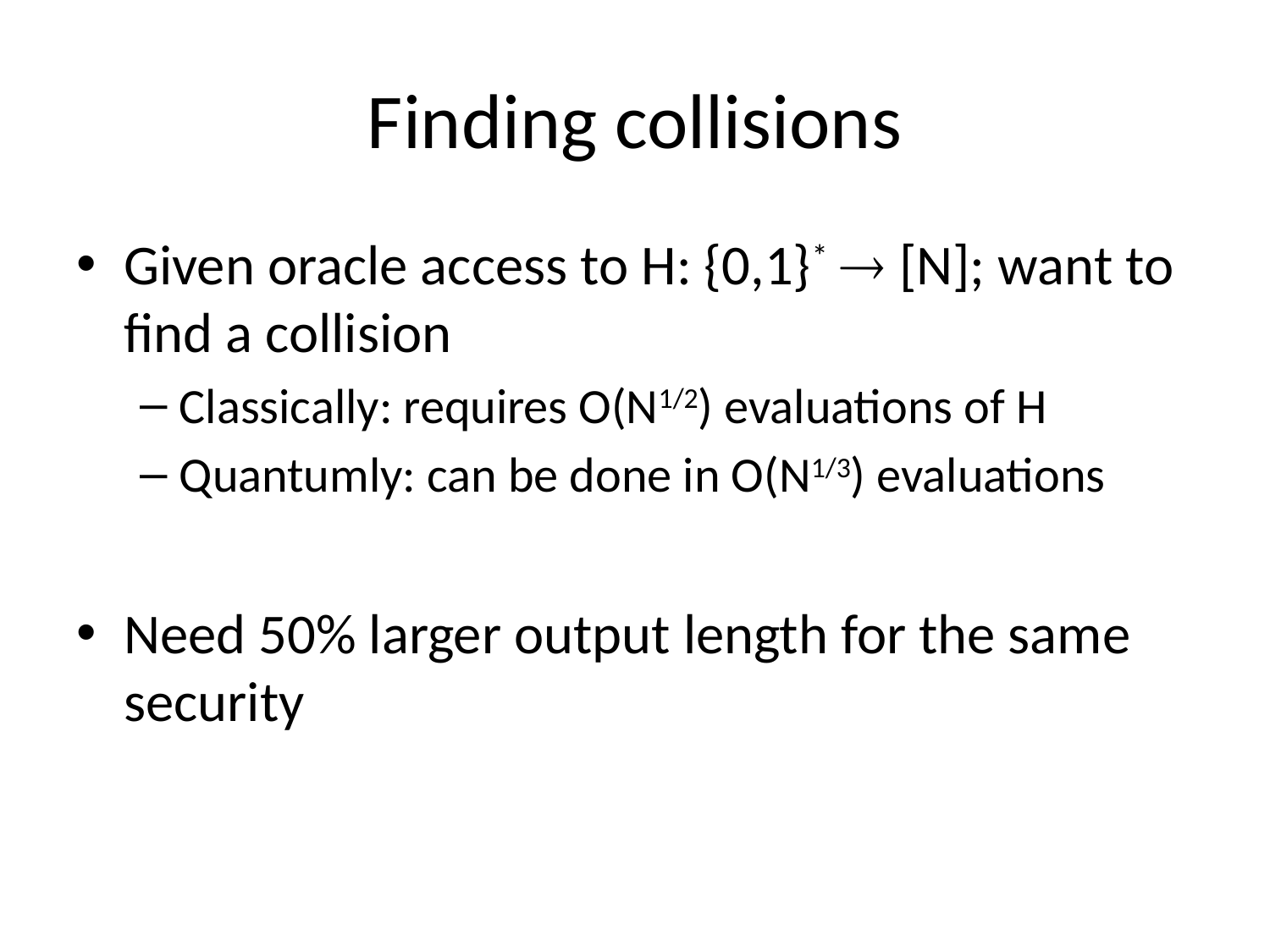

# Finding collisions
Given oracle access to H: {0,1}* → [N]; want to find a collision
Classically: requires O(N1/2) evaluations of H
Quantumly: can be done in O(N1/3) evaluations

Need 50% larger output length for the same security